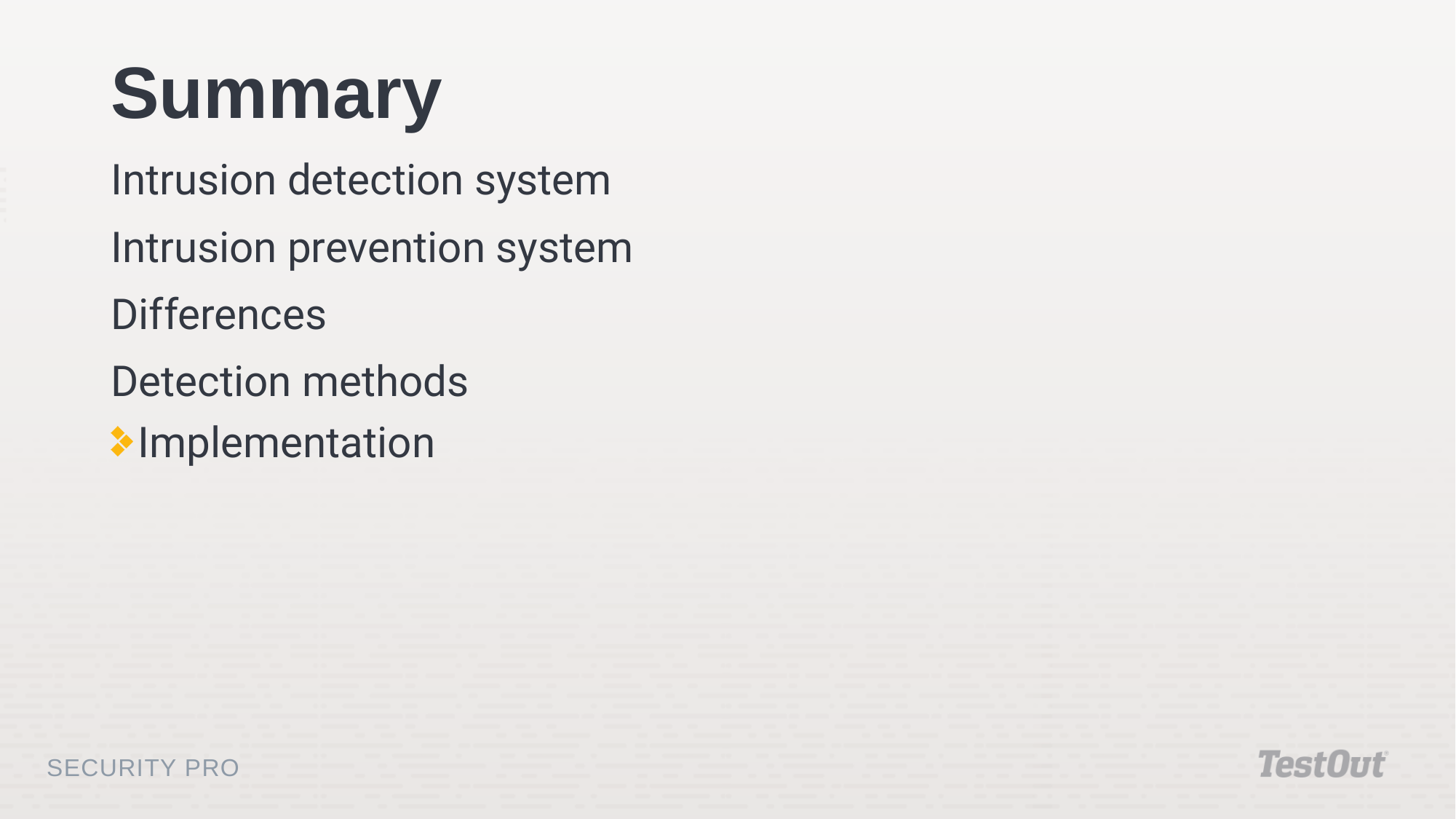

# Summary
Intrusion detection system
Intrusion prevention system
Differences
Detection methods
Implementation
Security Pro